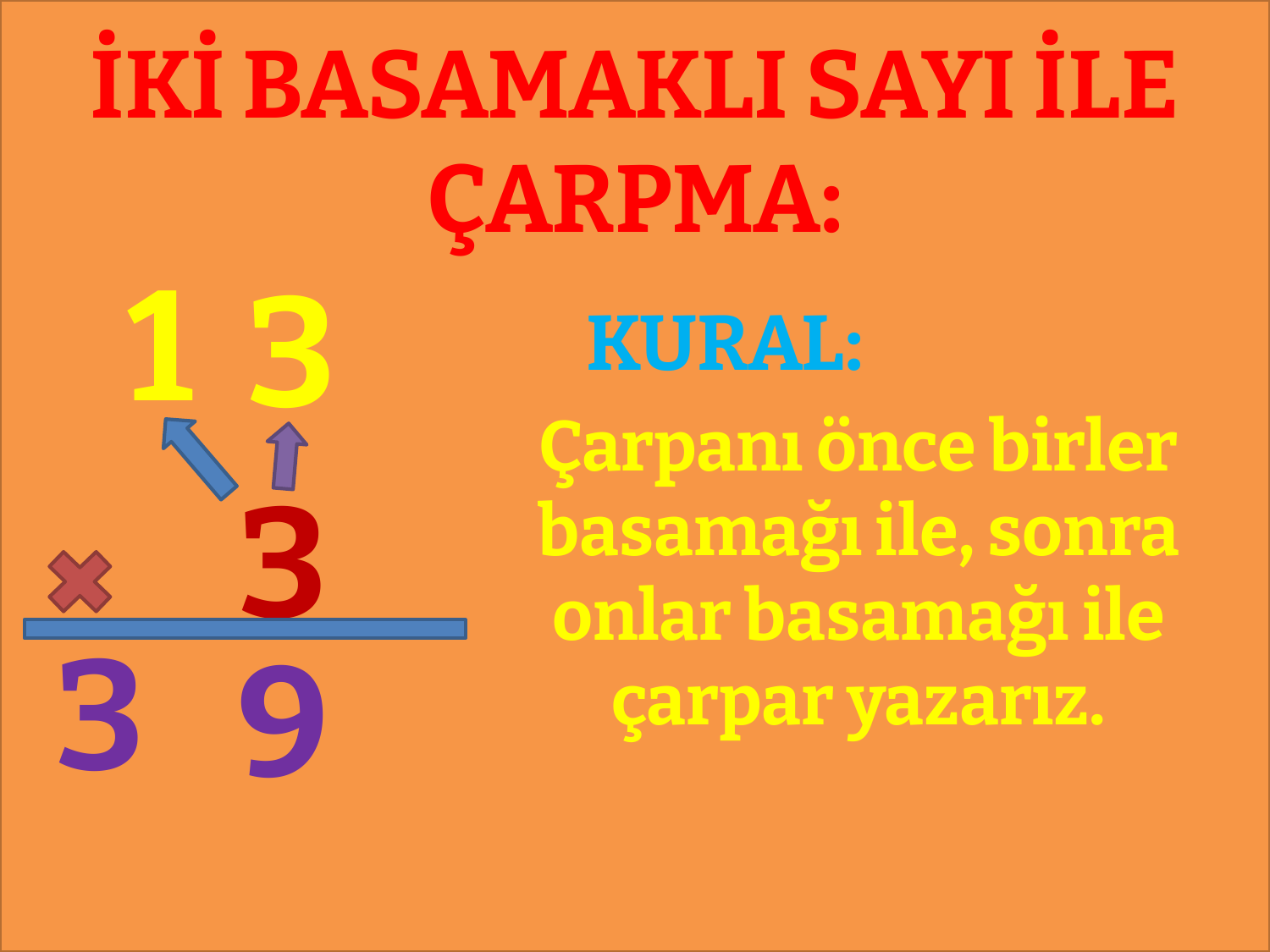

İKİ BASAMAKLI SAYI İLE ÇARPMA:
1
3
KURAL:
#
Çarpanı önce birler basamağı ile, sonra onlar basamağı ile çarpar yazarız.

3

3
9